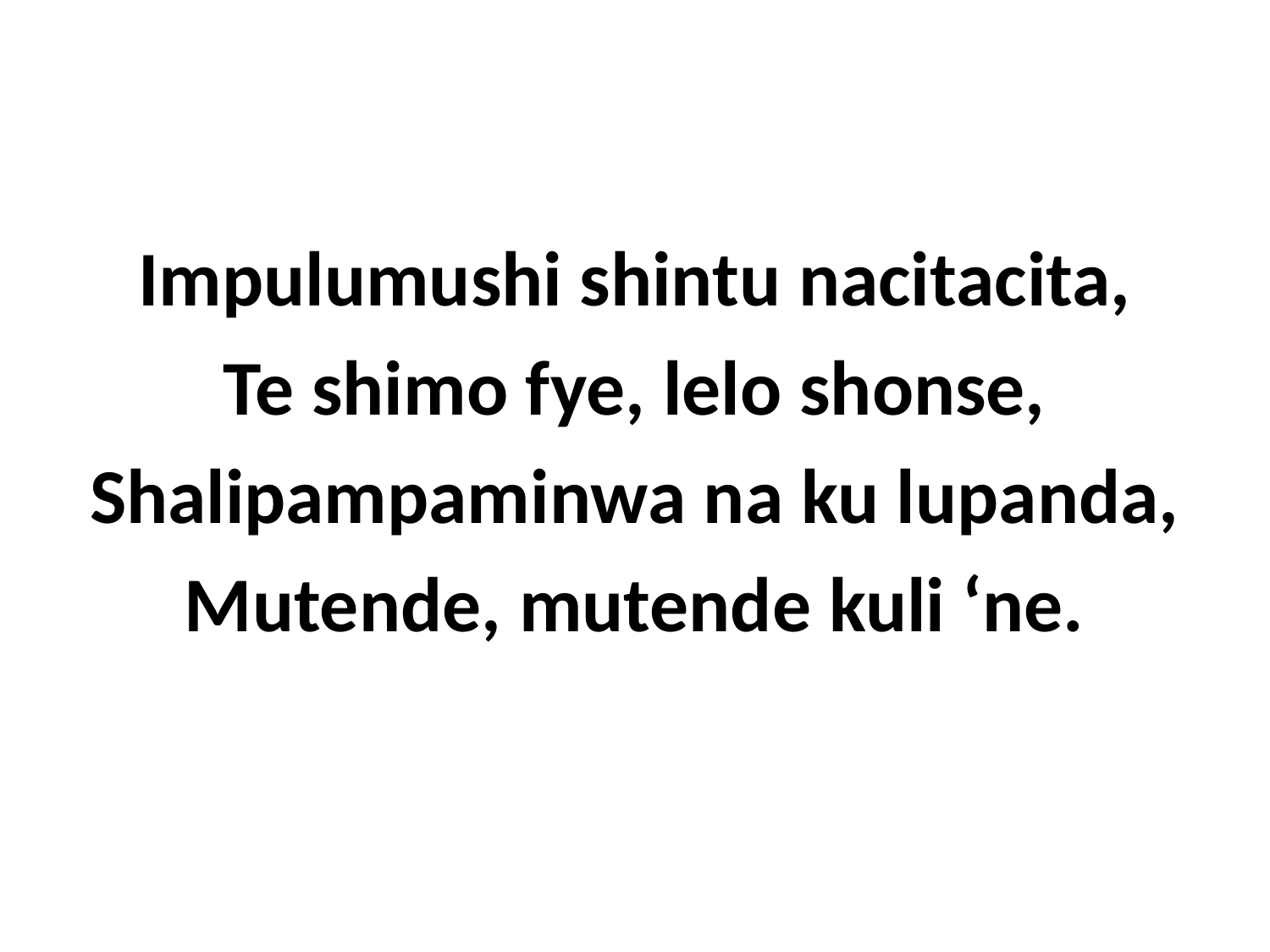

Impulumushi shintu nacitacita,
Te shimo fye, lelo shonse,
Shalipampaminwa na ku lupanda,
Mutende, mutende kuli ‘ne.